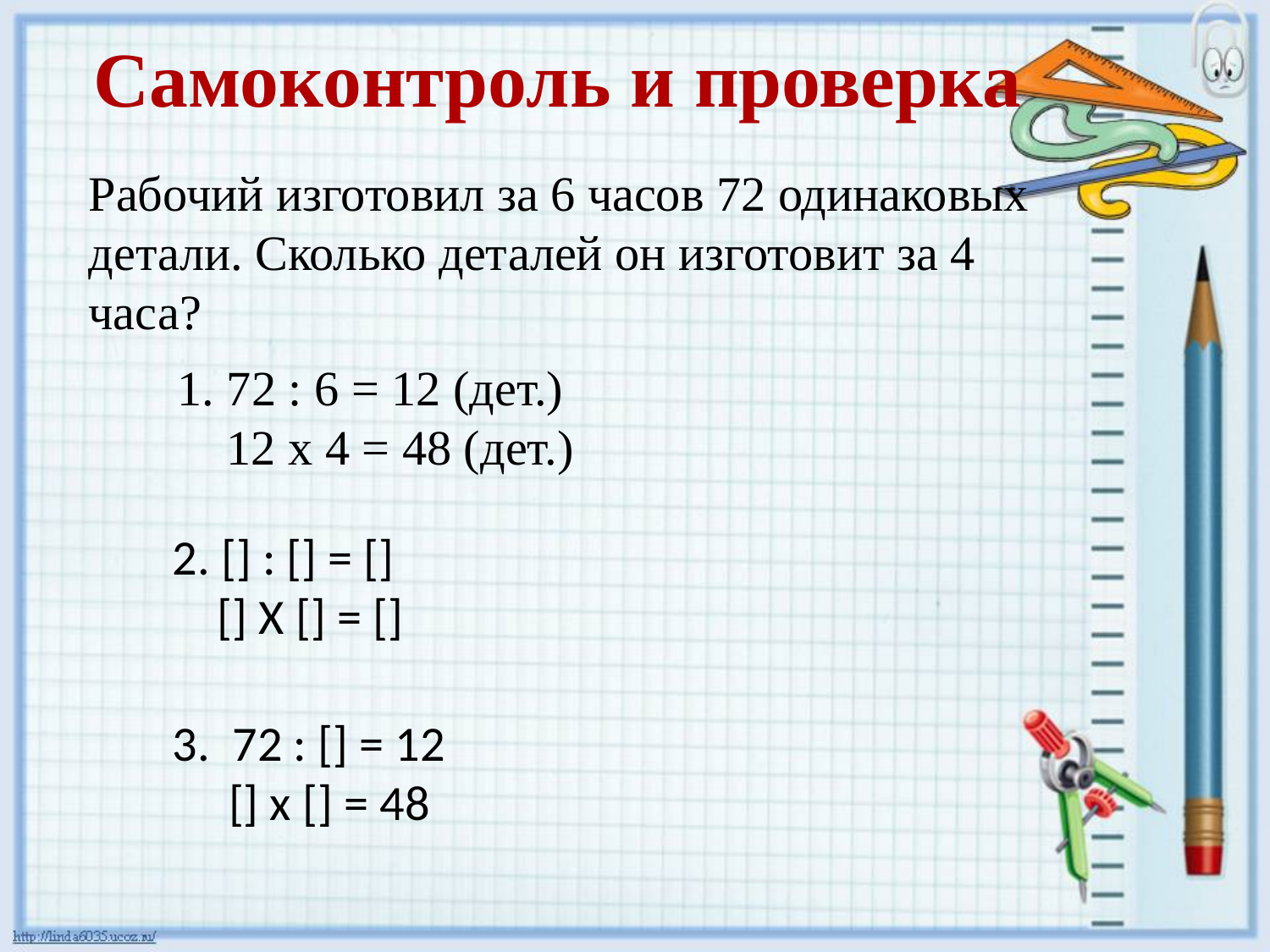

Самоконтроль и проверка

Рабочий изготовил за 6 часов 72 одинаковых детали. Сколько деталей он изготовит за 4 часа?
1. 72 : 6 = 12 (дет.)
    12 х 4 = 48 (дет.)
2. [] : [] = []
    [] Х [] = []
3.  72 : [] = 12
     [] х [] = 48